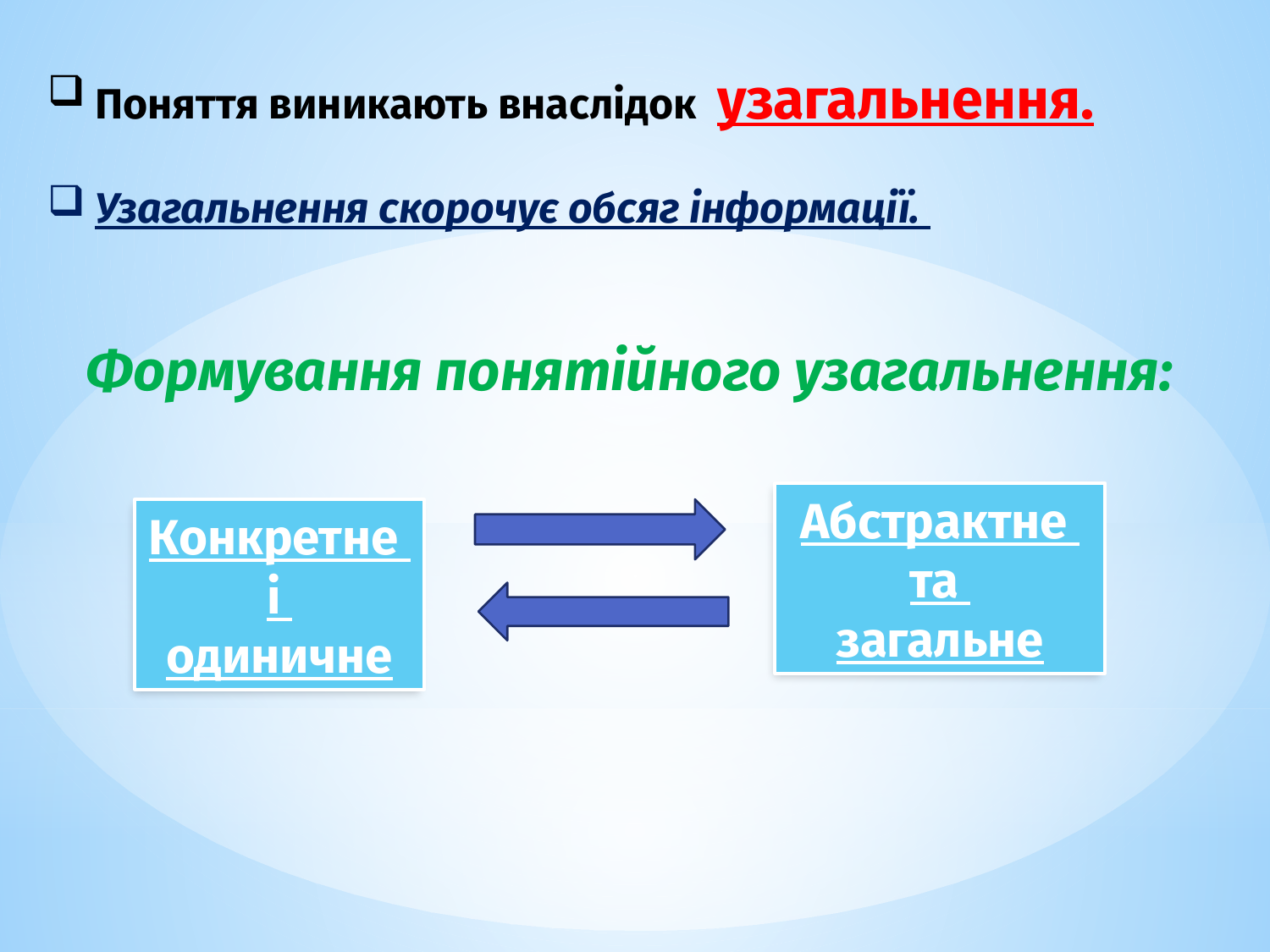

Поняття виникають внаслідок  узагальнення.

Узагальнення скорочує обсяг інформації.
Формування понятійного узагальнення:
Абстрактне
та
загальне
Конкретне
і
одиничне